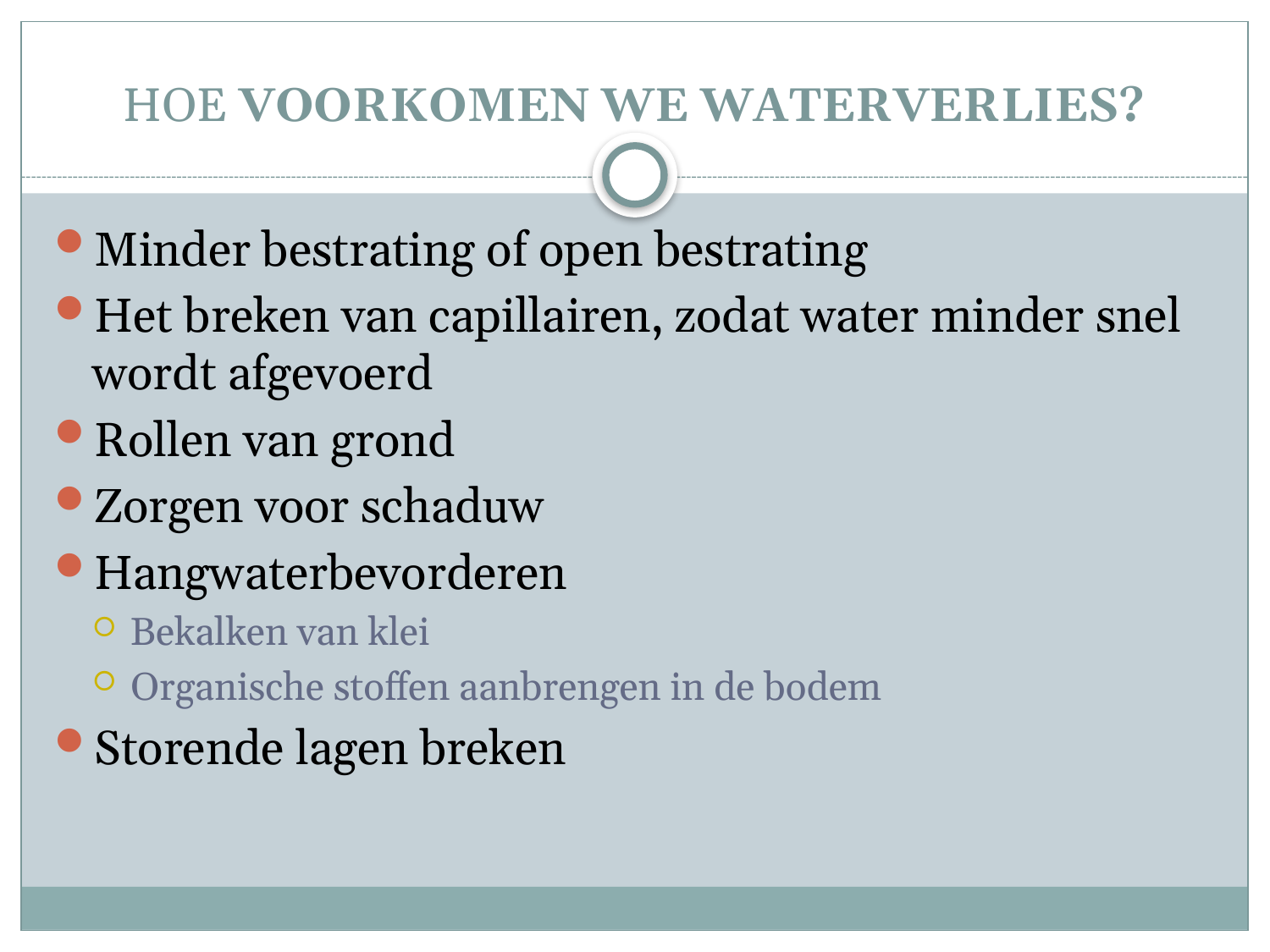

# HOE VOORKOMEN WE WATERVERLIES?
Minder bestrating of open bestrating
Het breken van capillairen, zodat water minder snel wordt afgevoerd
Rollen van grond
Zorgen voor schaduw
Hangwaterbevorderen
Bekalken van klei
Organische stoffen aanbrengen in de bodem
Storende lagen breken